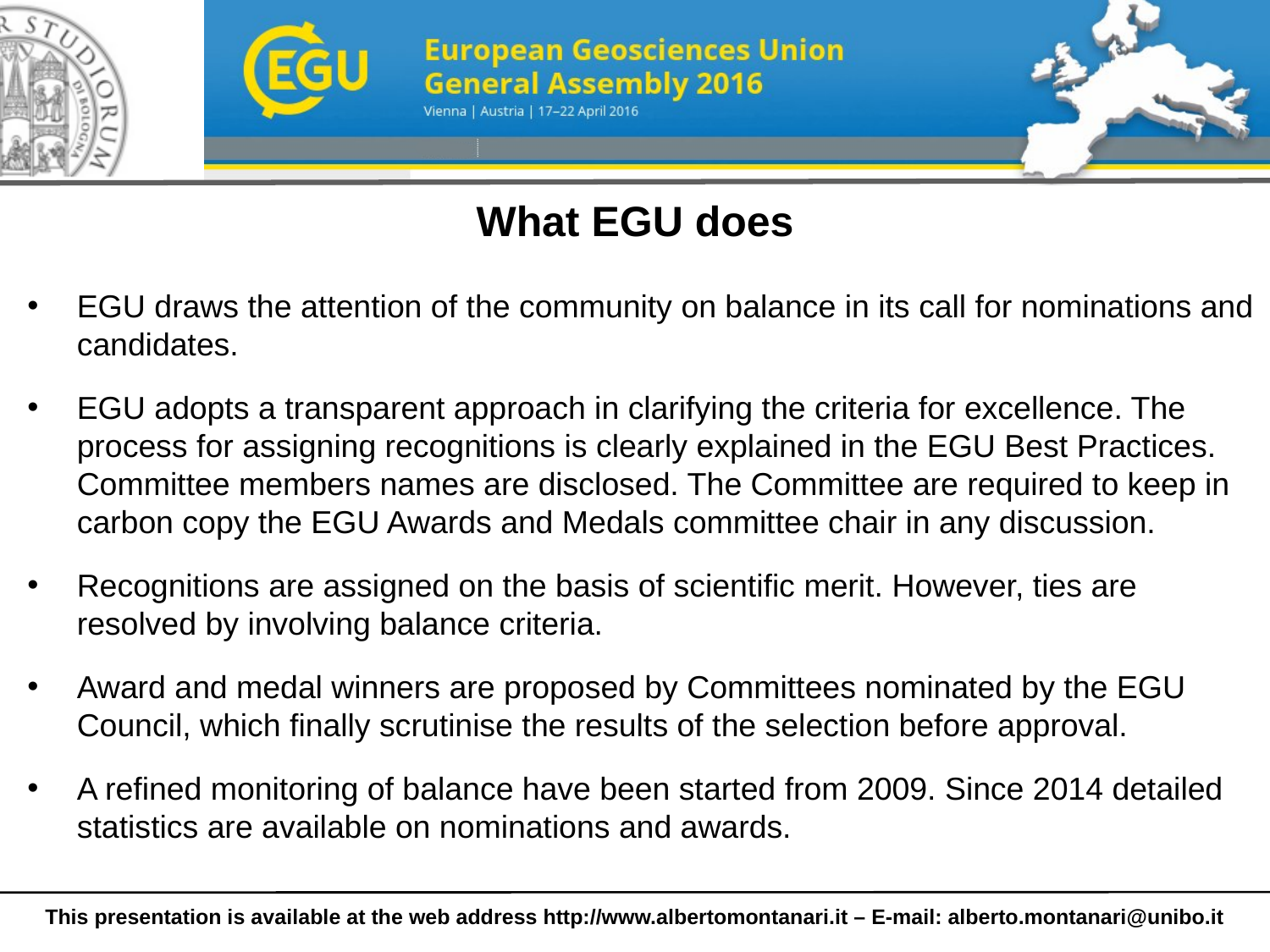

What EGU does
EGU draws the attention of the community on balance in its call for nominations and candidates.

EGU adopts a transparent approach in clarifying the criteria for excellence. The process for assigning recognitions is clearly explained in the EGU Best Practices. Committee members names are disclosed. The Committee are required to keep in carbon copy the EGU Awards and Medals committee chair in any discussion.

Recognitions are assigned on the basis of scientific merit. However, ties are resolved by involving balance criteria.

Award and medal winners are proposed by Committees nominated by the EGU Council, which finally scrutinise the results of the selection before approval.

A refined monitoring of balance have been started from 2009. Since 2014 detailed statistics are available on nominations and awards.